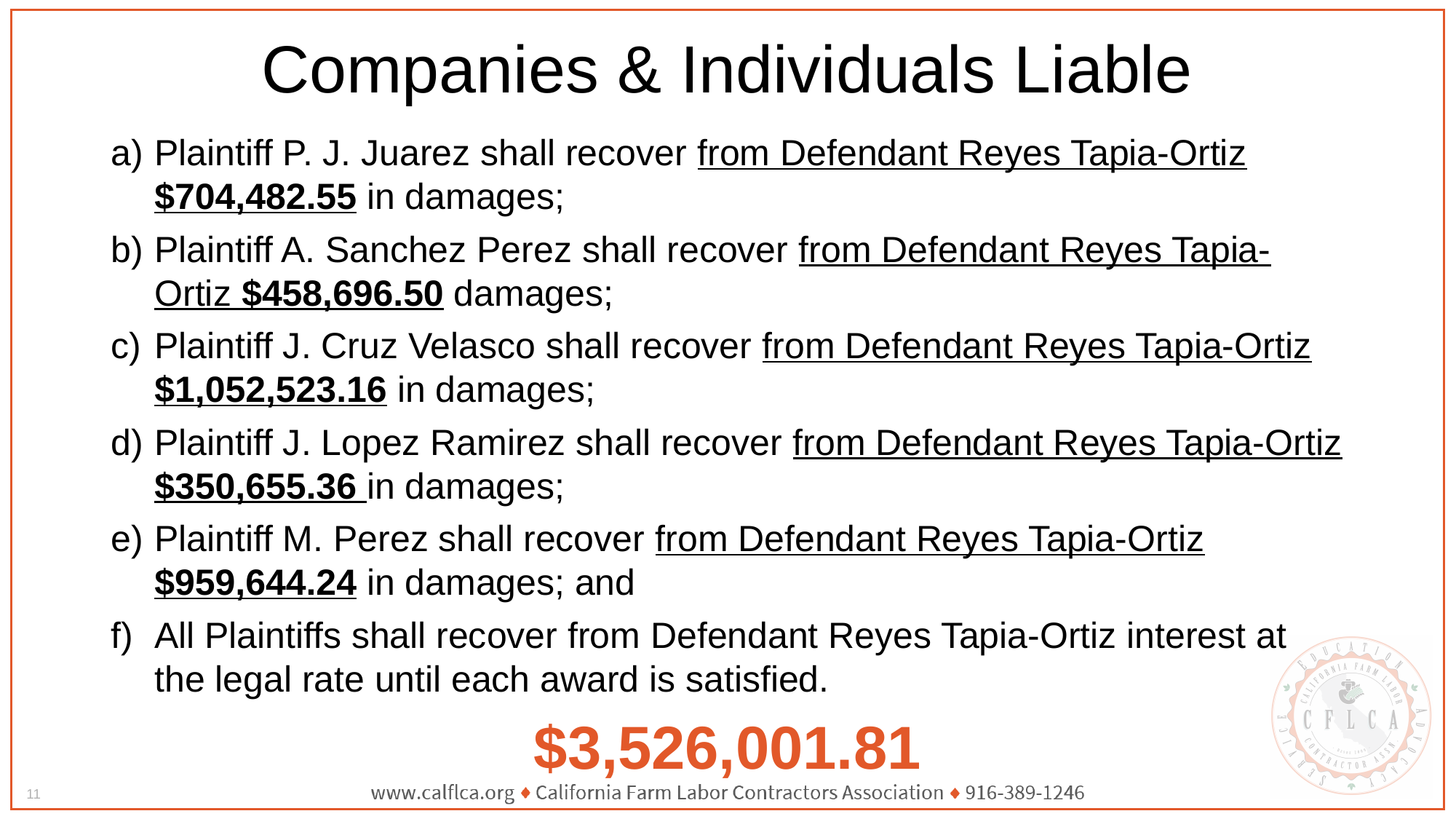

# Companies & Individuals Liable
Plaintiff P. J. Juarez shall recover from Defendant Reyes Tapia-Ortiz $704,482.55 in damages;
Plaintiff A. Sanchez Perez shall recover from Defendant Reyes Tapia-Ortiz $458,696.50 damages;
Plaintiff J. Cruz Velasco shall recover from Defendant Reyes Tapia-Ortiz $1,052,523.16 in damages;
Plaintiff J. Lopez Ramirez shall recover from Defendant Reyes Tapia-Ortiz $350,655.36 in damages;
Plaintiff M. Perez shall recover from Defendant Reyes Tapia-Ortiz $959,644.24 in damages; and
All Plaintiffs shall recover from Defendant Reyes Tapia-Ortiz interest at the legal rate until each award is satisfied.
$3,526,001.81
11